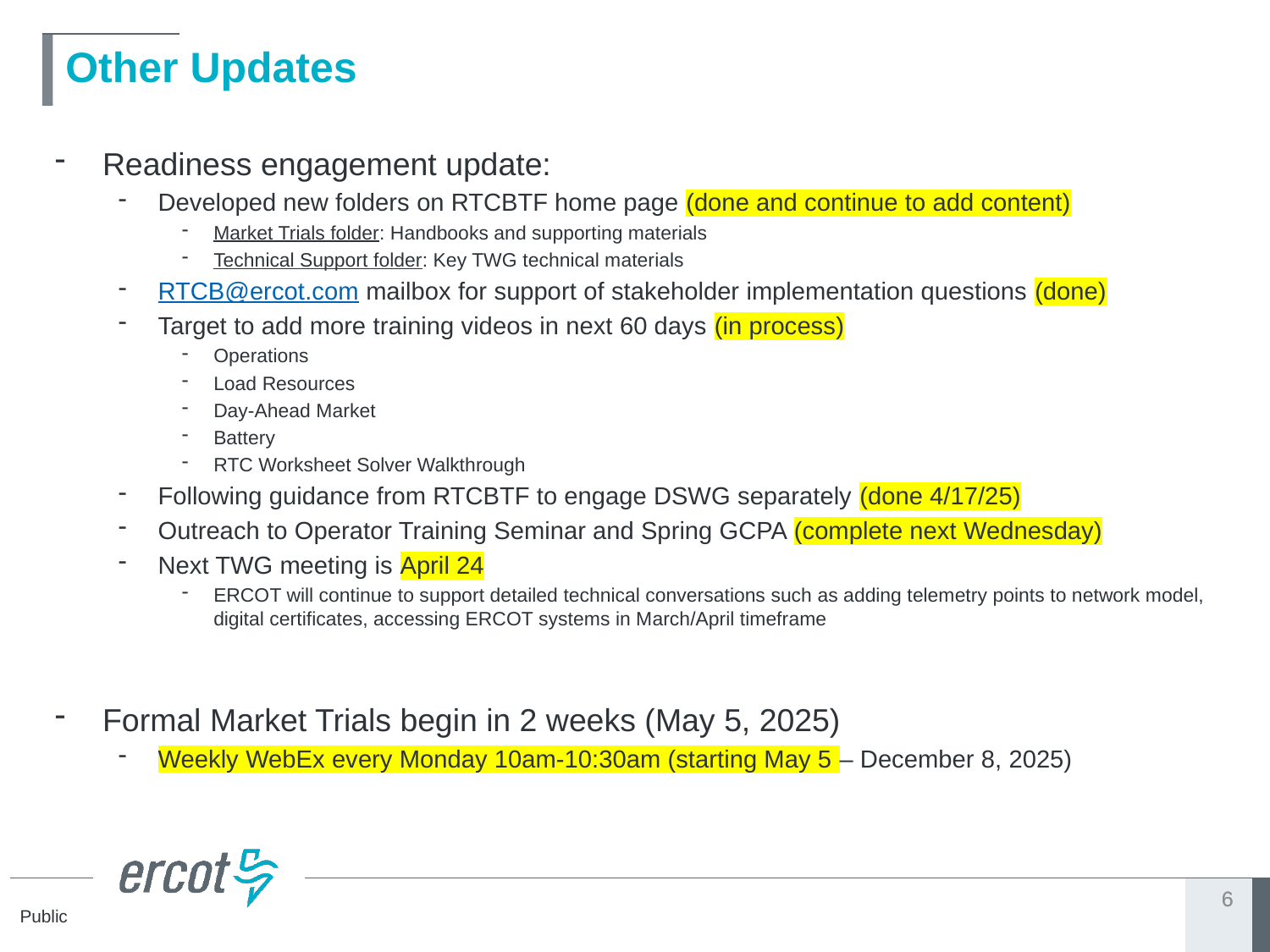

# Other Updates
Readiness engagement update:
Developed new folders on RTCBTF home page (done and continue to add content)
Market Trials folder: Handbooks and supporting materials
Technical Support folder: Key TWG technical materials
RTCB@ercot.com mailbox for support of stakeholder implementation questions (done)
Target to add more training videos in next 60 days (in process)
Operations
Load Resources
Day-Ahead Market
Battery
RTC Worksheet Solver Walkthrough
Following guidance from RTCBTF to engage DSWG separately (done 4/17/25)
Outreach to Operator Training Seminar and Spring GCPA (complete next Wednesday)
Next TWG meeting is April 24
ERCOT will continue to support detailed technical conversations such as adding telemetry points to network model, digital certificates, accessing ERCOT systems in March/April timeframe

Formal Market Trials begin in 2 weeks (May 5, 2025)
Weekly WebEx every Monday 10am-10:30am (starting May 5 – December 8, 2025)

6